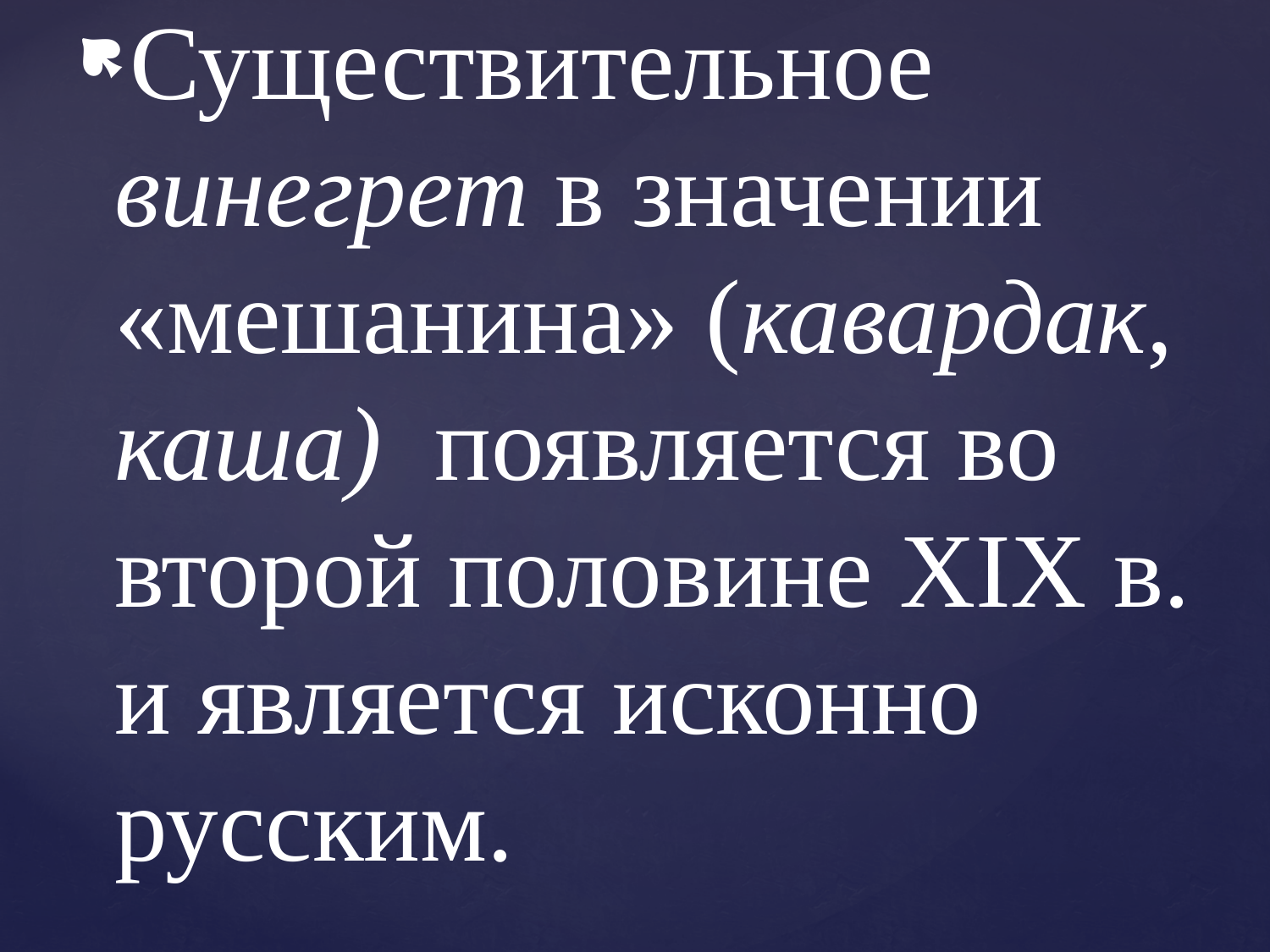

Существительное винегрет в значении «мешанина» (кавардак, каша)  появляется во второй половине XIX в. и является исконно русским.